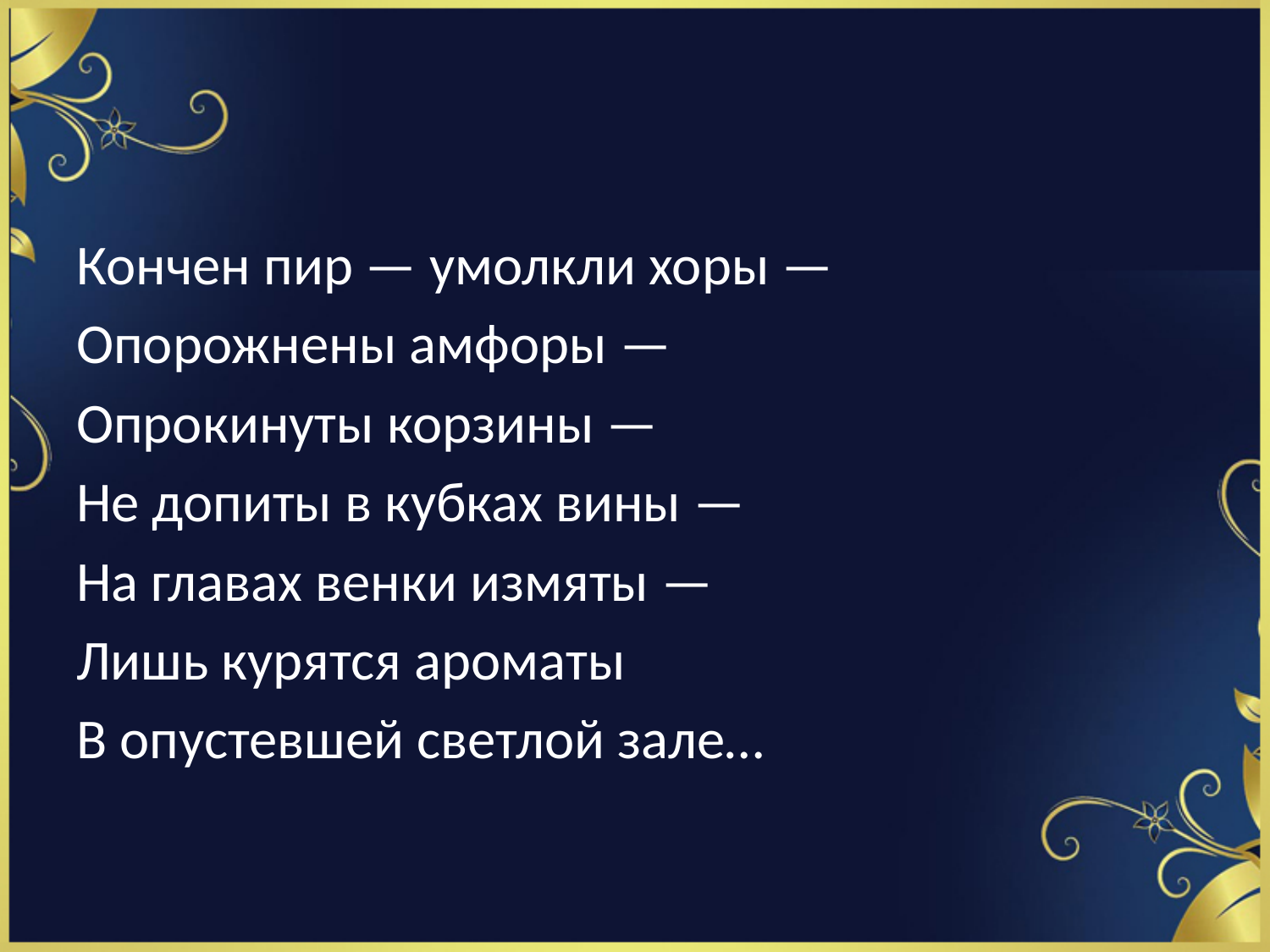

Кончен пир — умолкли хоры —
Опорожнены амфоры —
Опрокинуты корзины —
Не допиты в кубках вины —
На главах венки измяты —
Лишь курятся ароматы
В опустевшей светлой зале…